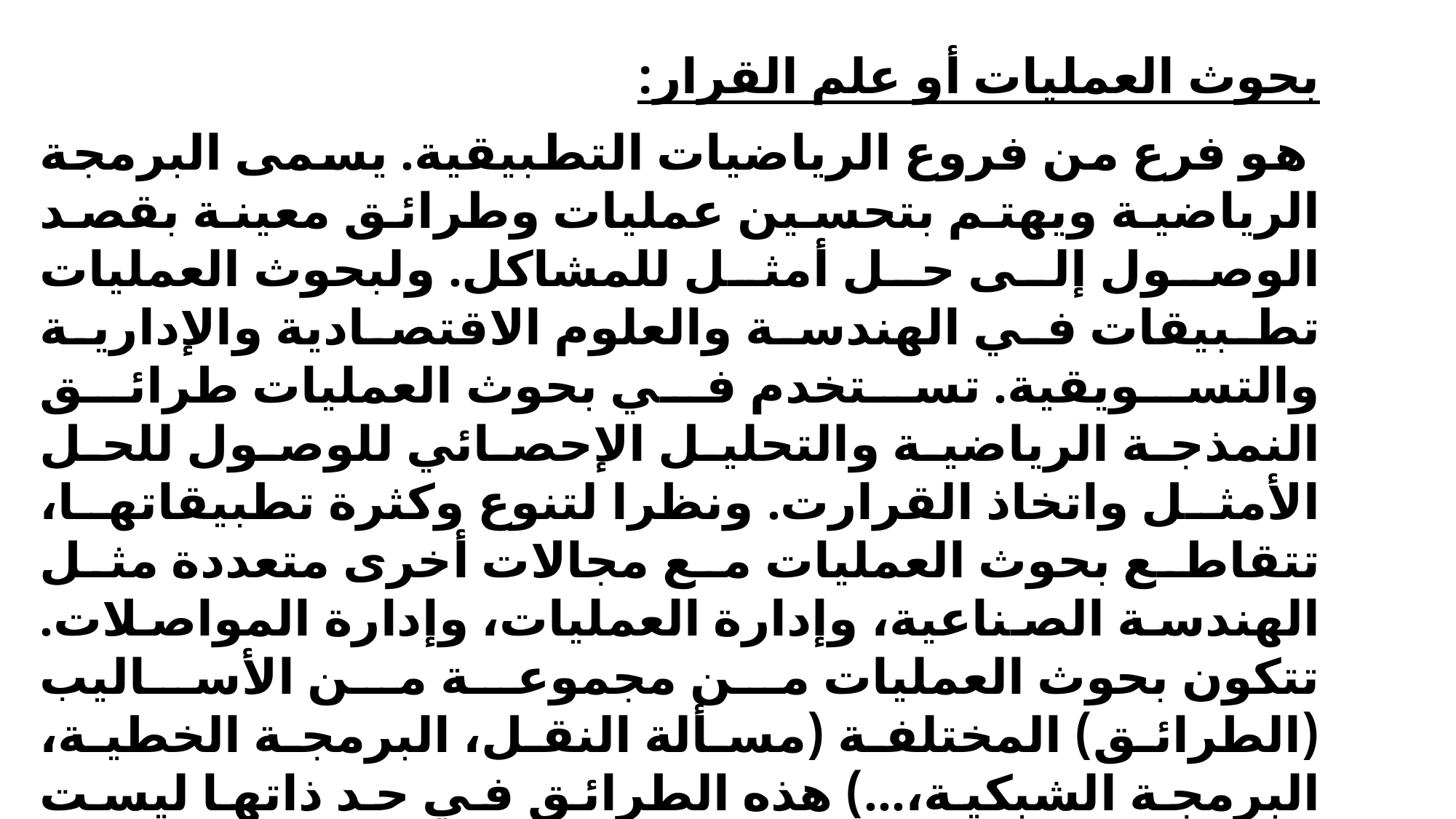

بحوث العمليات أو علم القرار:
 هو فرع من فروع الرياضيات التطبيقية. يسمى البرمجة الرياضية ويهتم بتحسين عمليات وطرائق معينة بقصد الوصول إلى حل أمثل للمشاكل. ولبحوث العمليات تطبيقات في الهندسة والعلوم الاقتصادية والإدارية والتسويقية. تستخدم في بحوث العمليات طرائق النمذجة الرياضية والتحليل الإحصائي للوصول للحل الأمثل واتخاذ القرارت. ونظرا لتنوع وكثرة تطبيقاتها، تتقاطع بحوث العمليات مع مجالات أخرى متعددة مثل الهندسة الصناعية، وإدارة العمليات، وإدارة المواصلات. تتكون بحوث العمليات من مجموعة من الأساليب (الطرائق) المختلفة (مسألة النقل، البرمجة الخطية، البرمجة الشبكية،...) هذه الطرائق في حد ذاتها ليست متجانسة ولا تعالج نفس الموضوعات، إلا أنها تبحث كلها في الحل الأمثل حسب نوع وطبيعة المسائل. وعادة ما يكمن الهدف في الحل الأمثل المنشود هو الحصول على أقل تكلفة ممكنة أو أكبر ربح ممكن.